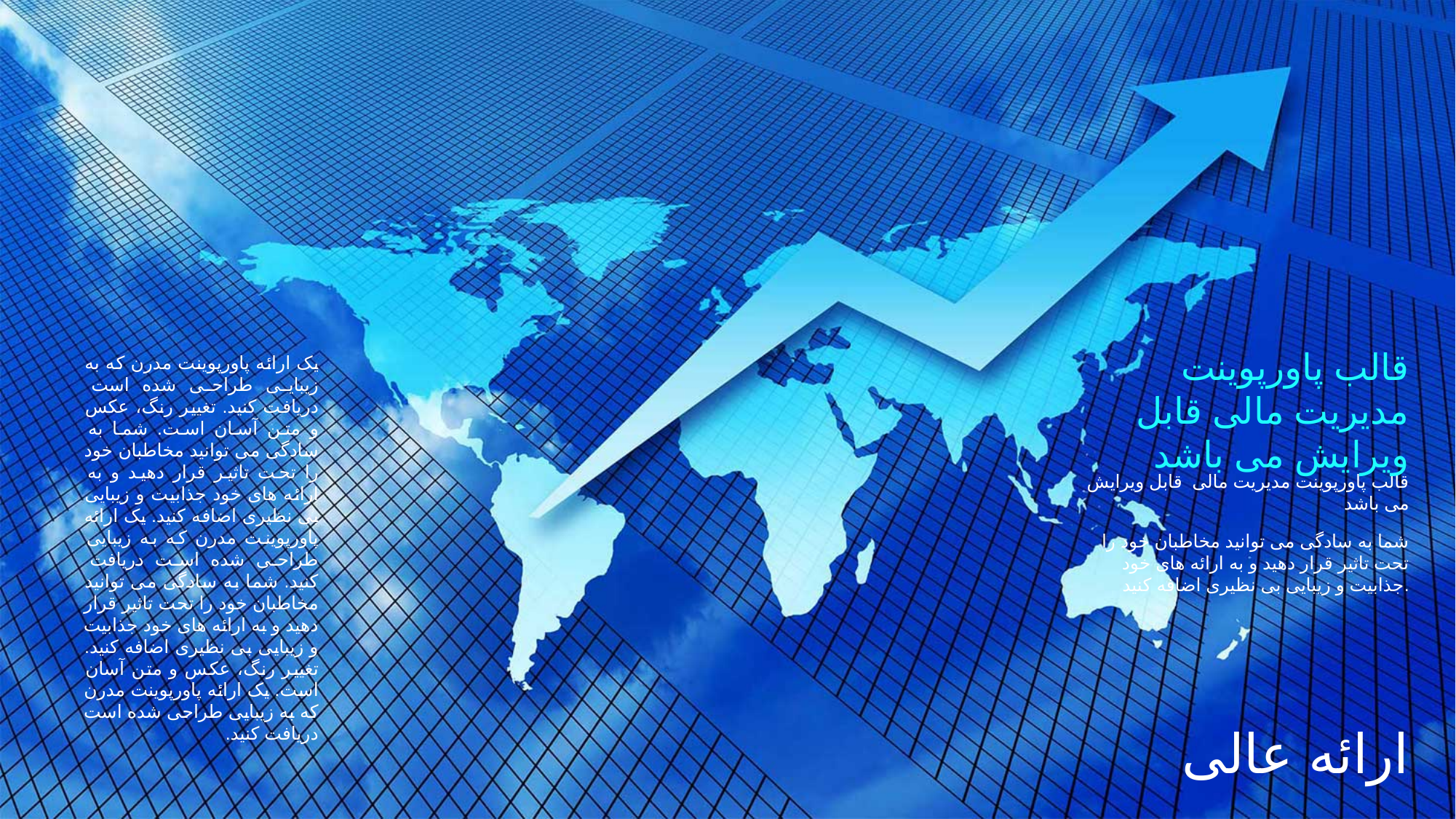

یک ارائه پاورپوینت مدرن که به زیبایی طراحی شده است دریافت کنید. تغییر رنگ، عکس و متن آسان است. شما به سادگی می توانید مخاطبان خود را تحت تاثیر قرار دهید و به ارائه های خود جذابیت و زیبایی بی نظیری اضافه کنید. یک ارائه پاورپوینت مدرن که به زیبایی طراحی شده است دریافت کنید. شما به سادگی می توانید مخاطبان خود را تحت تاثیر قرار دهید و به ارائه های خود جذابیت و زیبایی بی نظیری اضافه کنید. تغییر رنگ، عکس و متن آسان است. یک ارائه پاورپوینت مدرن که به زیبایی طراحی شده است دریافت کنید.
قالب پاورپوینت مدیریت مالی قابل ویرایش می باشد
قالب پاورپوینت مدیریت مالی  قابل ویرایش می باشد
شما به سادگی می توانید مخاطبان خود را تحت تاثیر قرار دهید و به ارائه های خود جذابیت و زیبایی بی نظیری اضافه کنید.

ارائه عالی